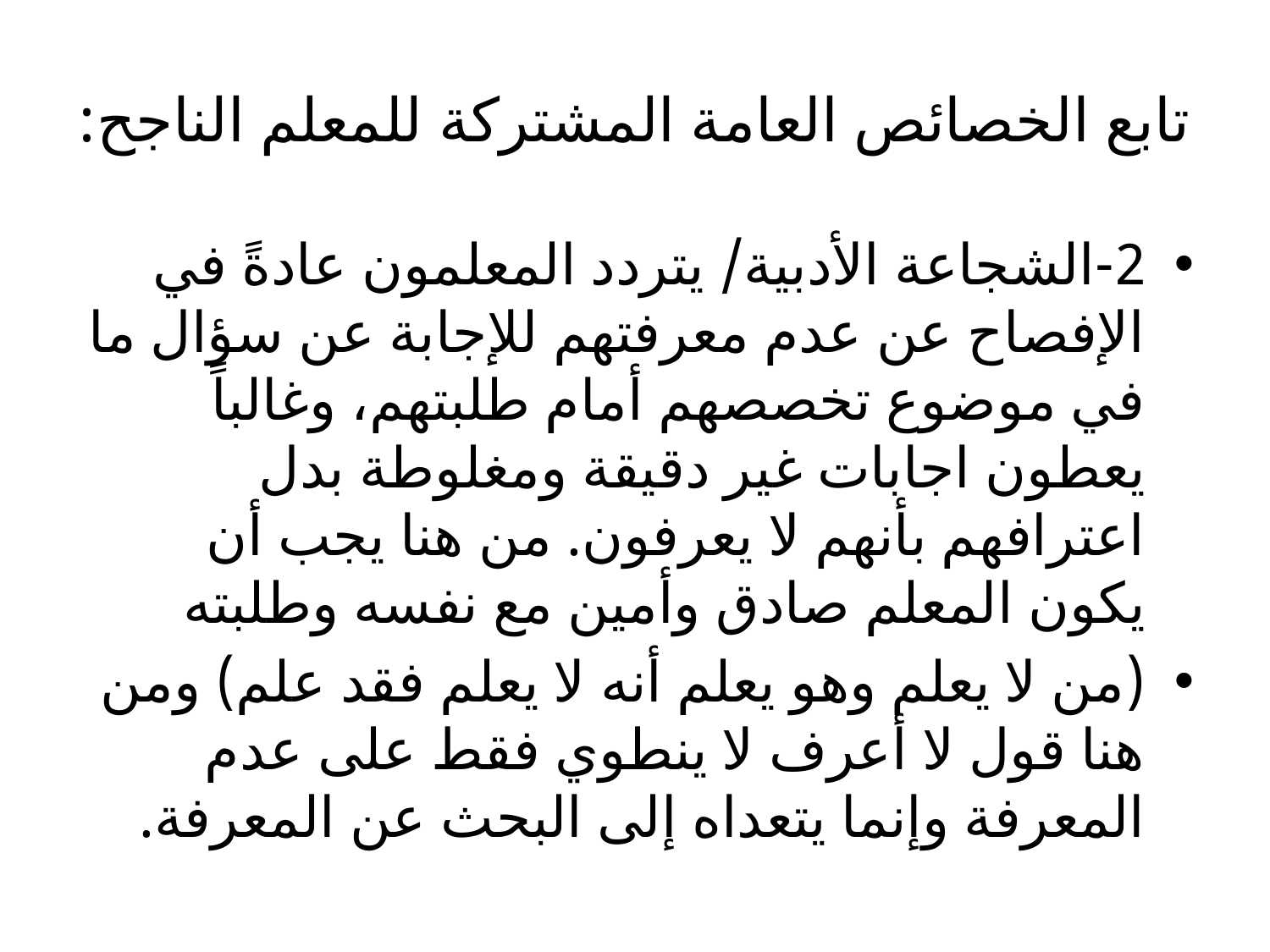

# تابع الخصائص العامة المشتركة للمعلم الناجح:
2-الشجاعة الأدبية/ يتردد المعلمون عادةً في الإفصاح عن عدم معرفتهم للإجابة عن سؤال ما في موضوع تخصصهم أمام طلبتهم، وغالباً يعطون اجابات غير دقيقة ومغلوطة بدل اعترافهم بأنهم لا يعرفون. من هنا يجب أن يكون المعلم صادق وأمين مع نفسه وطلبته
(من لا يعلم وهو يعلم أنه لا يعلم فقد علم) ومن هنا قول لا أعرف لا ينطوي فقط على عدم المعرفة وإنما يتعداه إلى البحث عن المعرفة.